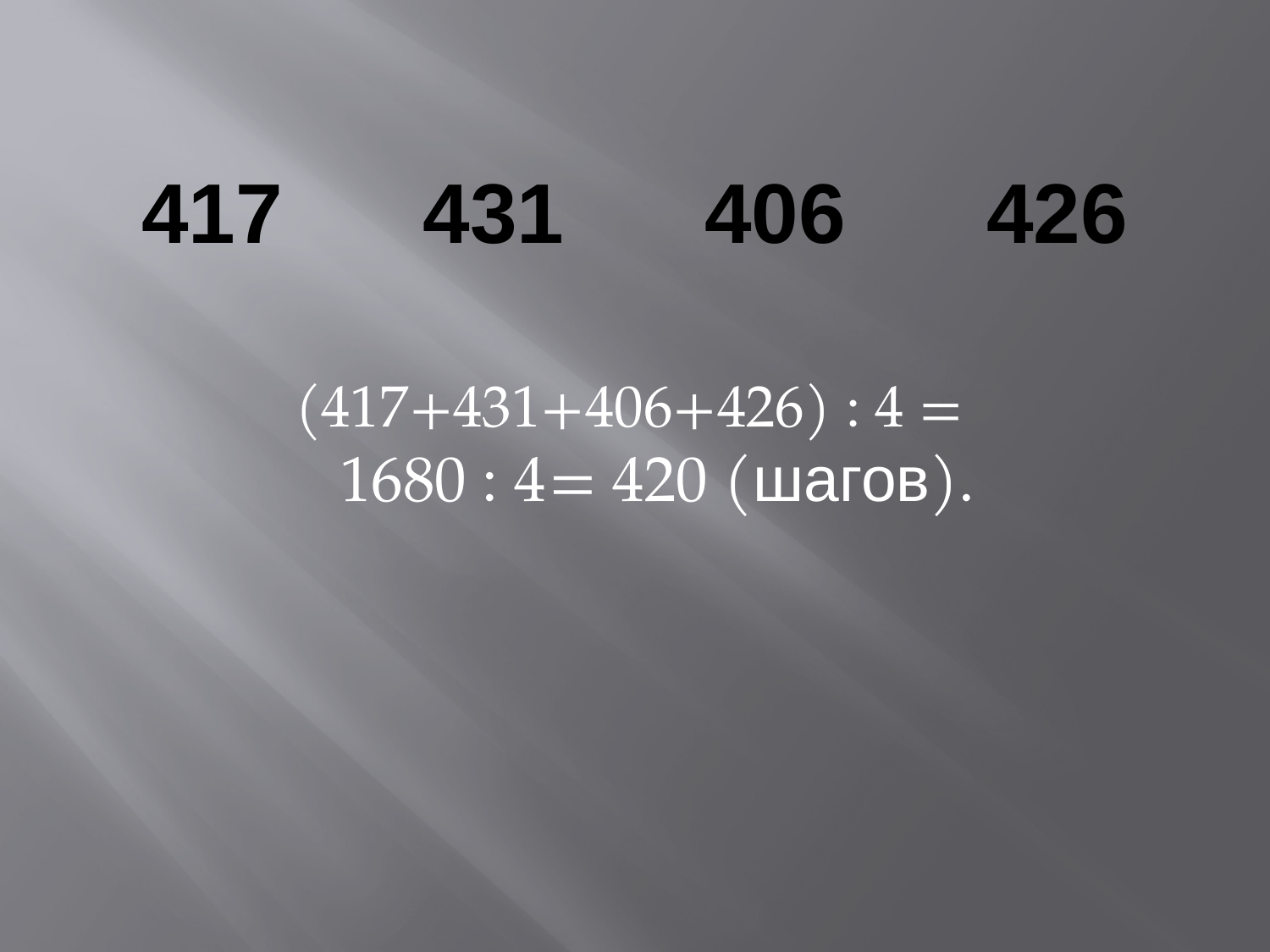

# 417      431      406      426

(417+431+406+426) : 4 =
= 420 (шагов).
1680 : 4